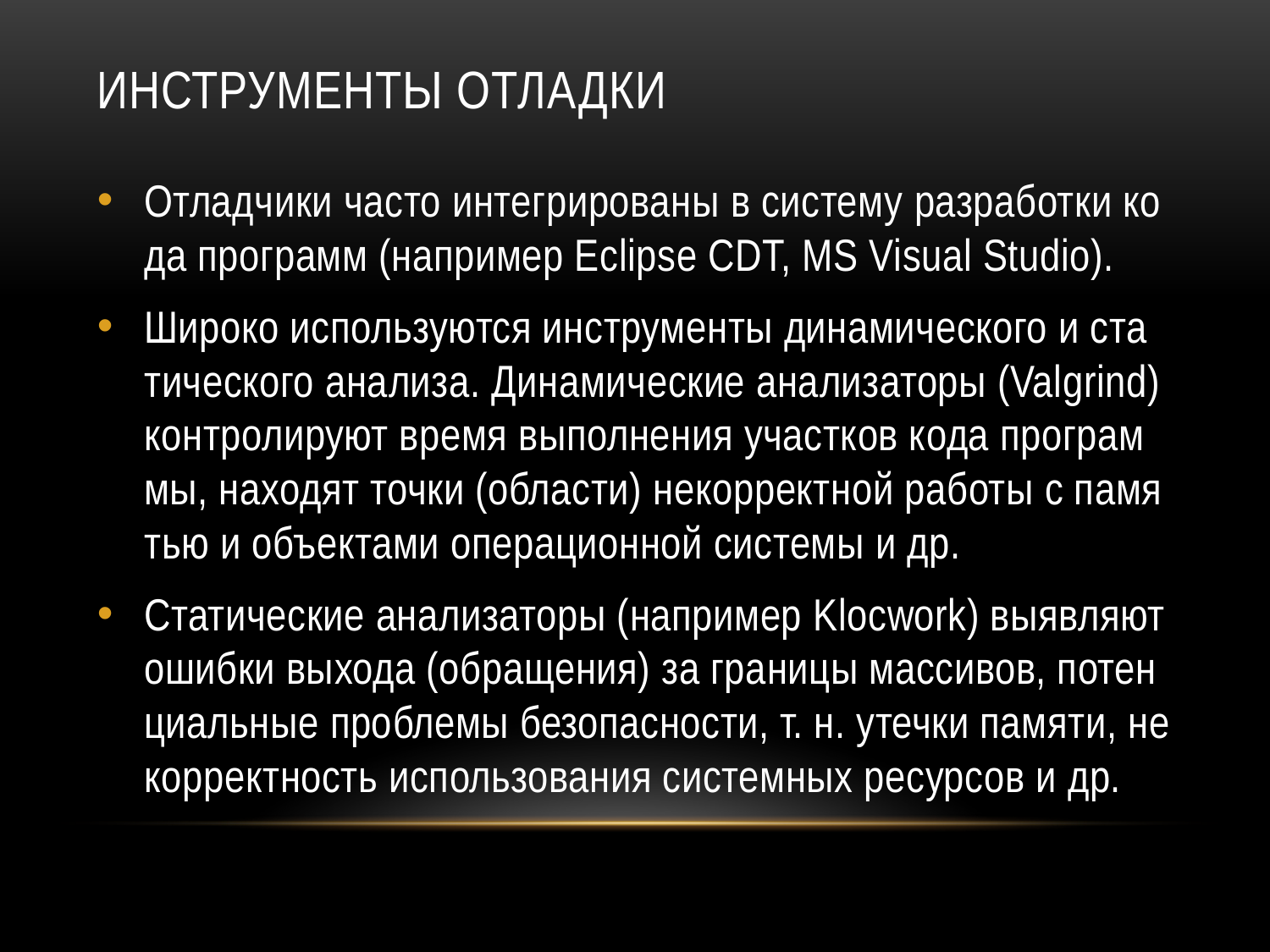

# Инструменты отладки
От­лад­чи­ки час­то ин­тег­ри­ро­ва­ны в сис­те­му раз­ра­бот­ки ко­да про­грамм (например Eclipse CDT, MS Visual Studio).
Ши­ро­ко ис­поль­зу­ют­ся ин­ст­ру­мен­ты ди­на­мического и ста­тического ана­ли­за. Ди­на­ми­че­ские ана­ли­за­торы (Valgrind) кон­тро­ли­ру­ют вре­мя вы­пол­не­ния уча­ст­ков ко­да про­грам­мы, на­хо­дят точ­ки (об­лас­ти) не­кор­рект­ной ра­бо­ты с па­мя­тью и объ­ек­та­ми опе­ра­ци­он­ной сис­те­мы и др.
Ста­ти­че­ские ана­ли­за­то­ры (например Kloc­work) вы­яв­ля­ют ошиб­ки вы­хо­да (об­ра­ще­ния) за гра­ни­цы мас­си­вов, по­тен­ци­аль­ные про­бле­мы безо­пас­но­сти, т. н. утеч­ки па­мя­ти, не­кор­рект­ность ис­поль­зо­ва­ния сис­тем­ных ре­сур­сов и др.